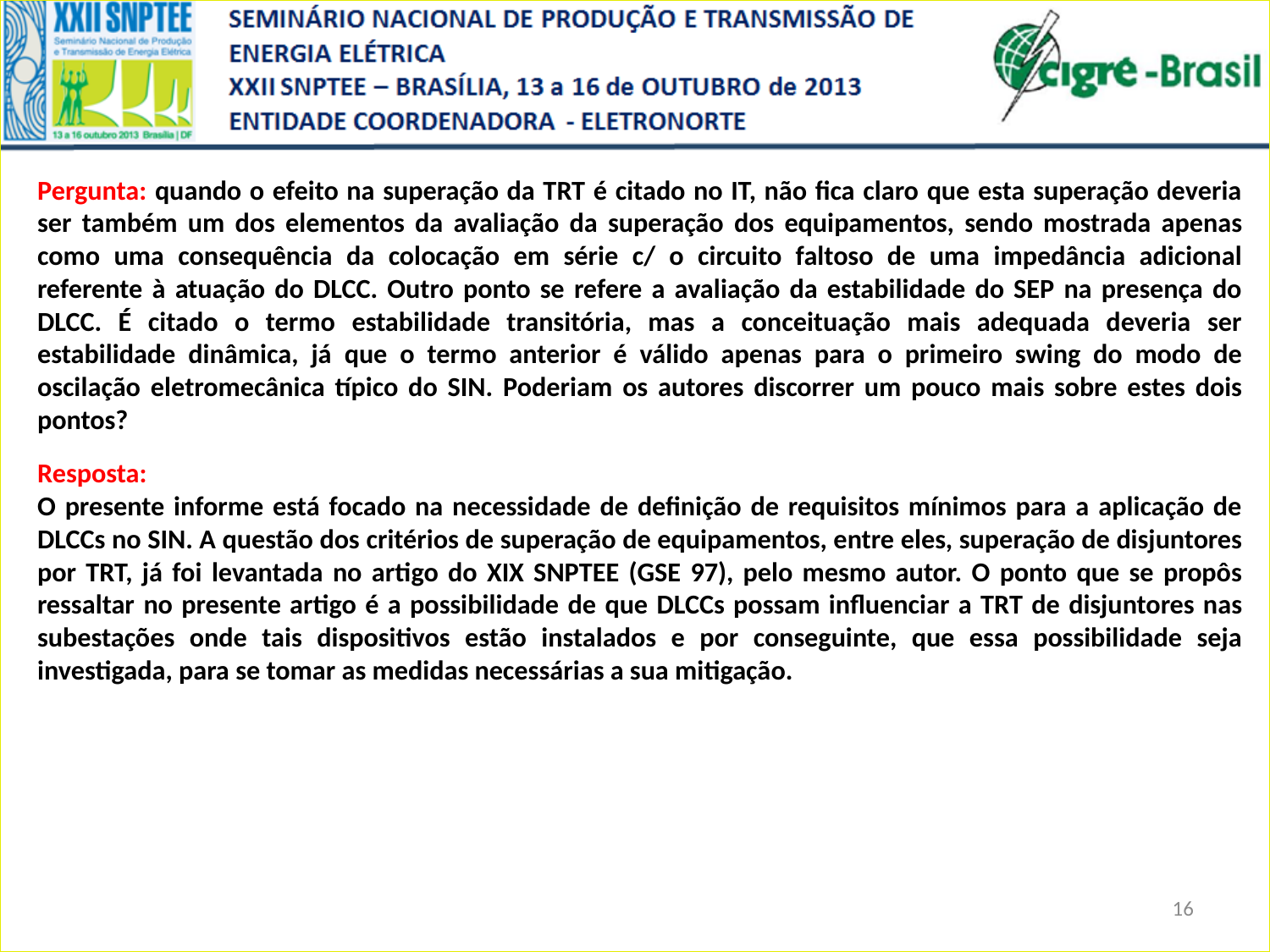

Pergunta: quando o efeito na superação da TRT é citado no IT, não fica claro que esta superação deveria ser também um dos elementos da avaliação da superação dos equipamentos, sendo mostrada apenas como uma consequência da colocação em série c/ o circuito faltoso de uma impedância adicional referente à atuação do DLCC. Outro ponto se refere a avaliação da estabilidade do SEP na presença do DLCC. É citado o termo estabilidade transitória, mas a conceituação mais adequada deveria ser estabilidade dinâmica, já que o termo anterior é válido apenas para o primeiro swing do modo de oscilação eletromecânica típico do SIN. Poderiam os autores discorrer um pouco mais sobre estes dois pontos?

Resposta:
O presente informe está focado na necessidade de definição de requisitos mínimos para a aplicação de DLCCs no SIN. A questão dos critérios de superação de equipamentos, entre eles, superação de disjuntores por TRT, já foi levantada no artigo do XIX SNPTEE (GSE 97), pelo mesmo autor. O ponto que se propôs ressaltar no presente artigo é a possibilidade de que DLCCs possam influenciar a TRT de disjuntores nas subestações onde tais dispositivos estão instalados e por conseguinte, que essa possibilidade seja investigada, para se tomar as medidas necessárias a sua mitigação.
16